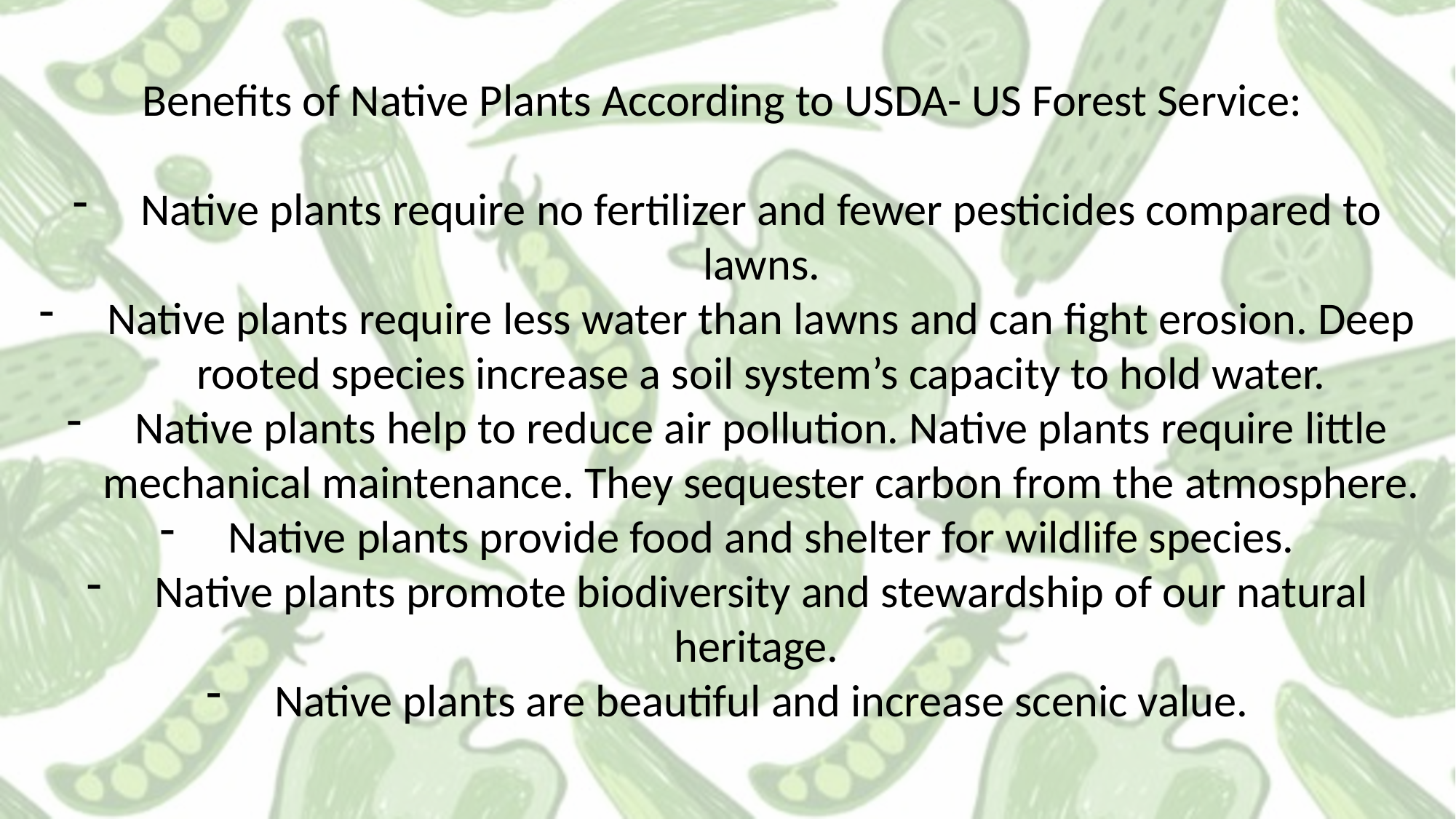

Benefits of Native Plants According to USDA- US Forest Service:

Native plants require no fertilizer and fewer pesticides compared to lawns.
Native plants require less water than lawns and can fight erosion. Deep rooted species increase a soil system’s capacity to hold water.
Native plants help to reduce air pollution. Native plants require little mechanical maintenance. They sequester carbon from the atmosphere.
Native plants provide food and shelter for wildlife species.
Native plants promote biodiversity and stewardship of our natural heritage.
Native plants are beautiful and increase scenic value.